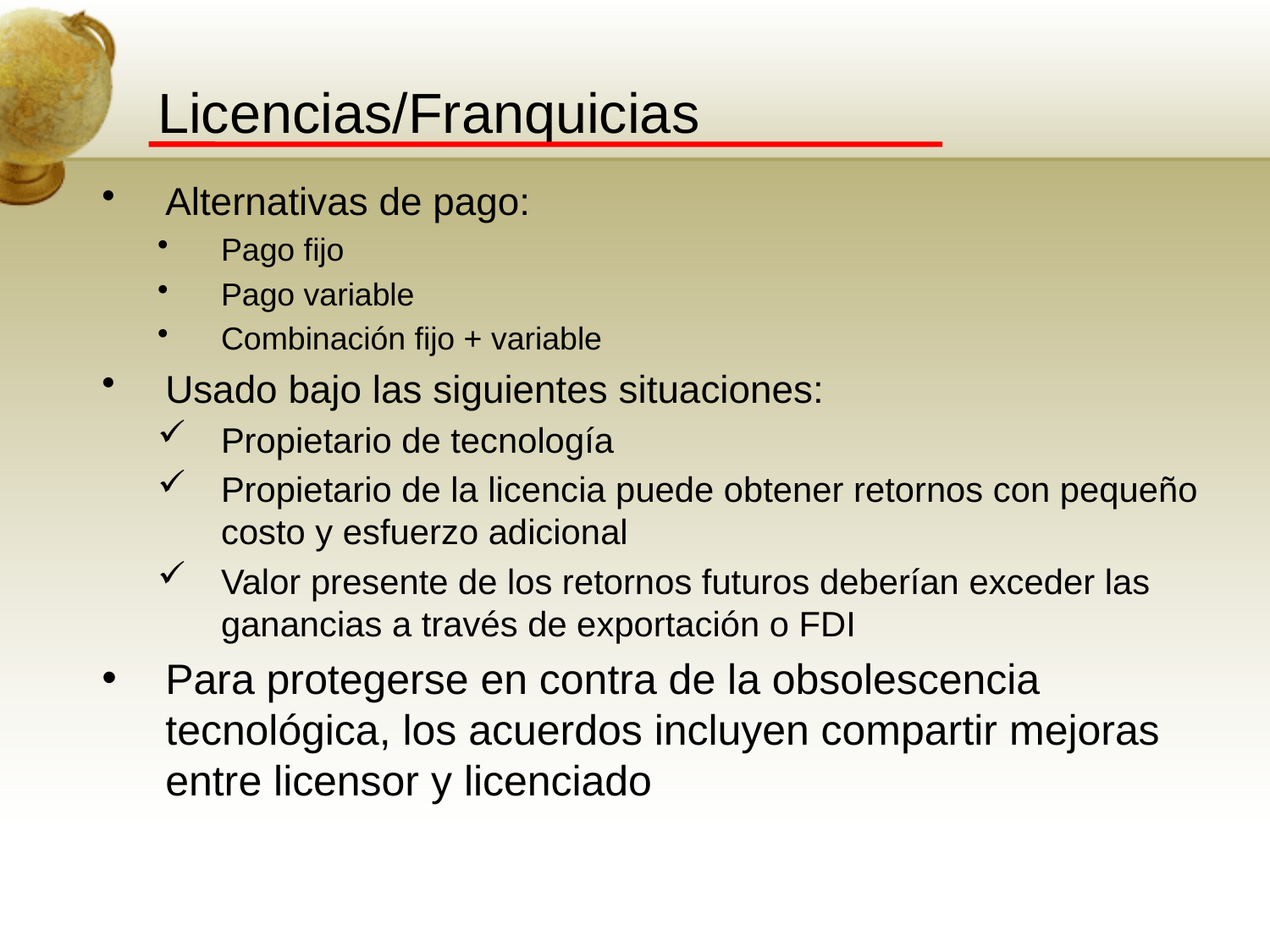

# Licencias/Franquicias

Alternativas de pago:
Pago fijo
Pago variable
Combinación fijo + variable
Usado bajo las siguientes situaciones:
Propietario de tecnología
Propietario de la licencia puede obtener retornos con pequeño costo y esfuerzo adicional
Valor presente de los retornos futuros deberían exceder las ganancias a través de exportación o FDI
Para protegerse en contra de la obsolescencia tecnológica, los acuerdos incluyen compartir mejoras entre licensor y licenciado